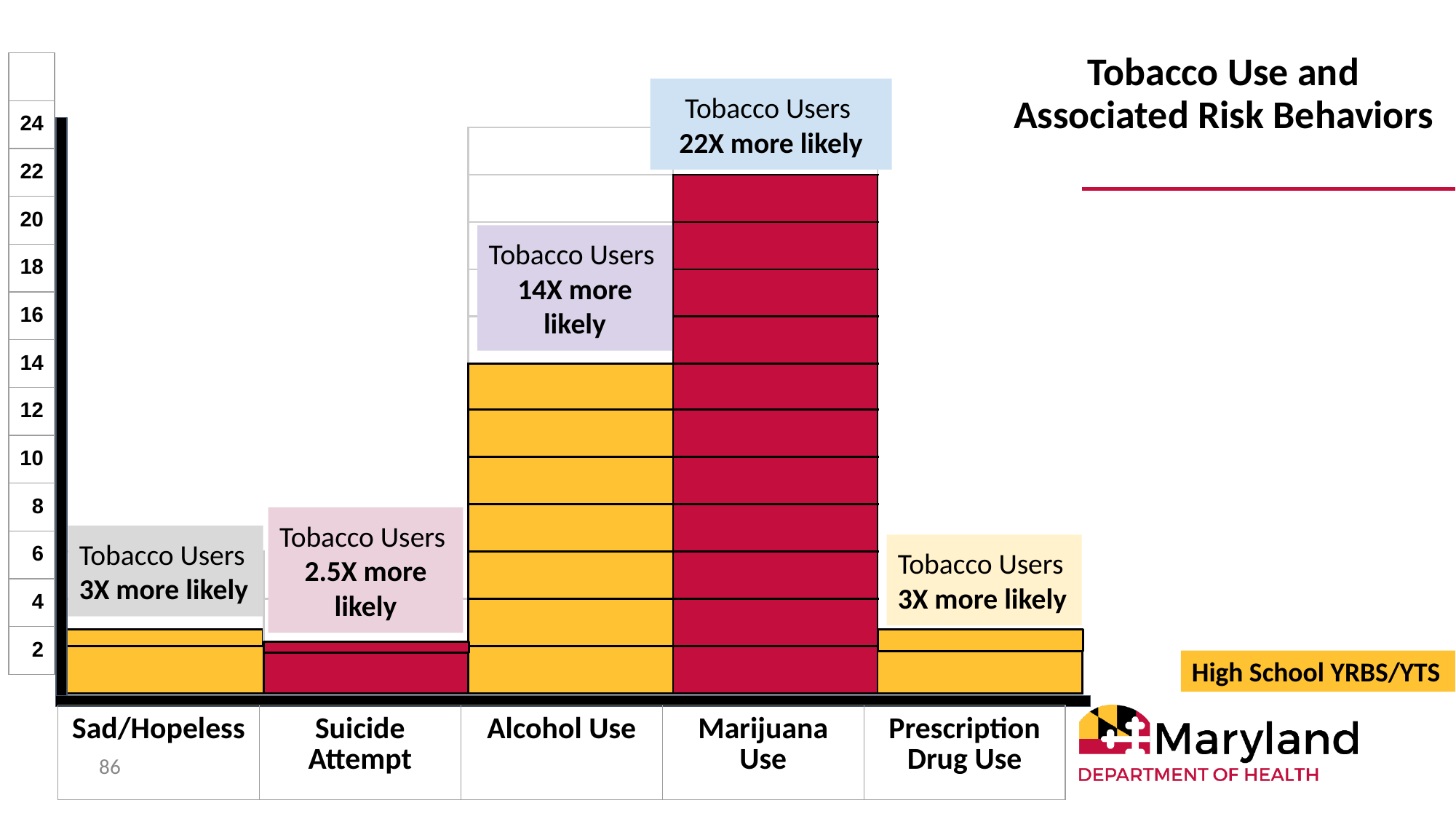

# Tobacco Use and Associated Risk Behaviors
|  |
| --- |
| 24 |
| 22 |
| 20 |
| 18 |
| 16 |
| 14 |
| 12 |
| 10 |
| 8 |
| 6 |
| 4 |
| 2 |
Tobacco Users
22X more likely

|  |  |  |  |  |
| --- | --- | --- | --- | --- |
|  |  |  |  |  |
|  |  |  |  |  |
|  |  |  |  |  |
|  |  |  |  |  |
|  |  |  |  |  |
|  |  |  |  |  |
|  |  |  |  |  |
|  |  |  |  |  |
|  |  |  |  |  |
|  |  |  |  |  |
|  |  |  |  |  |

Tobacco Users
14X more likely
Tobacco Users
2.5X more likely
Tobacco Users
3X more likely
Tobacco Users
3X more likely

High School YRBS/YTS
| Sad/Hopeless | Suicide Attempt | Alcohol Use | Marijuana Use | Prescription Drug Use |
| --- | --- | --- | --- | --- |
86